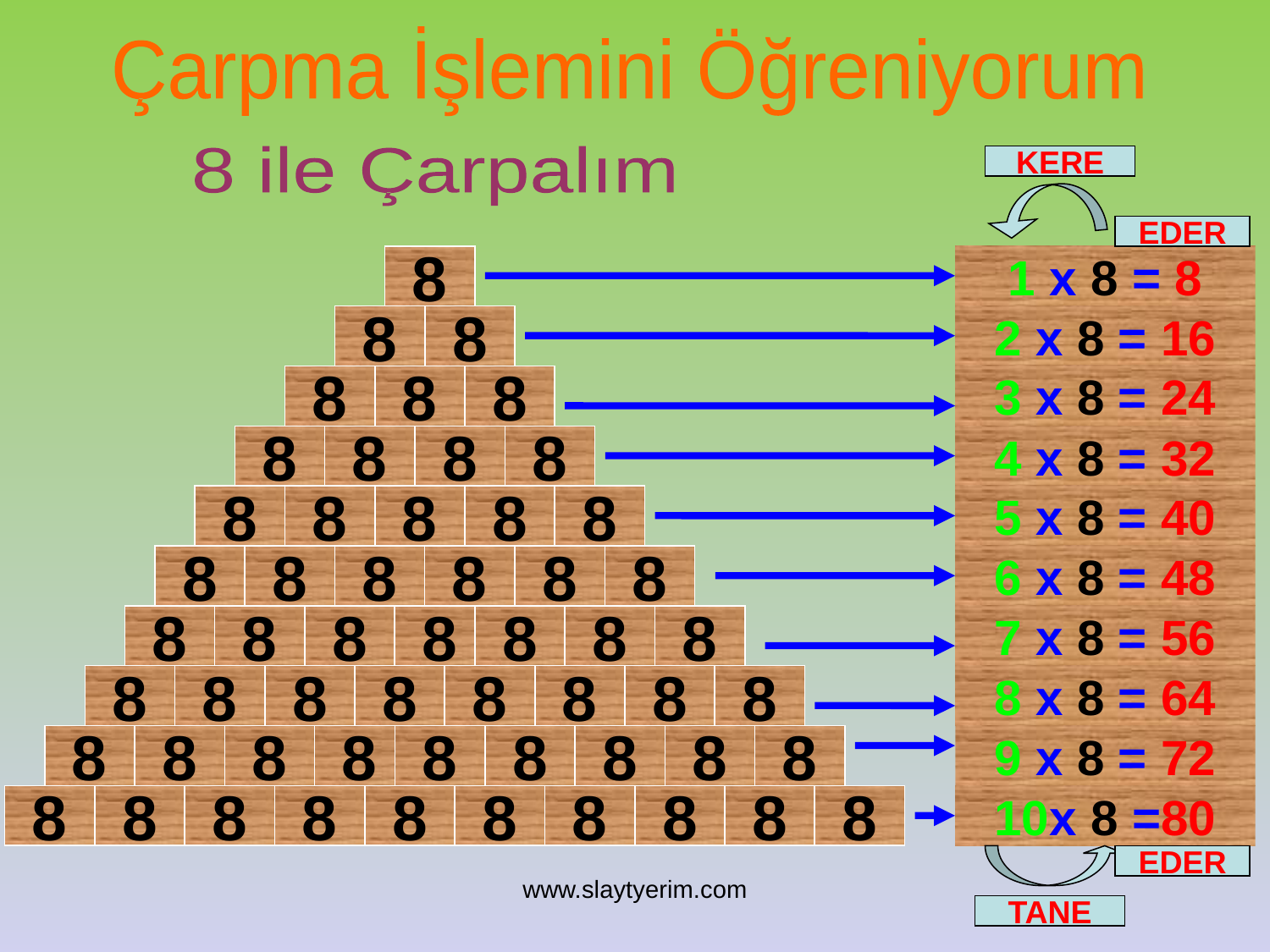

Çarpma İşlemini Öğreniyorum
8 ile Çarpalım
KERE

EDER
1 x 8 = 8
8

2 x 8 = 16
8
8

3 x 8 = 24
8
8
8

4 x 8 = 32
8
8
8
8

5 x 8 = 40
8
8
8
8
8

6 x 8 = 48
8
8
8
8
8
8

7 x 8 = 56
8
8
8
8
8
8
8

8 x 8 = 64
8
8
8
8
8
8
8
8

9 x 8 = 72
8
8
8
8
8
8
8
8
8

8
8
8
8
8
8
8
8
8
8
10x 8 =80

EDER
www.slaytyerim.com
TANE